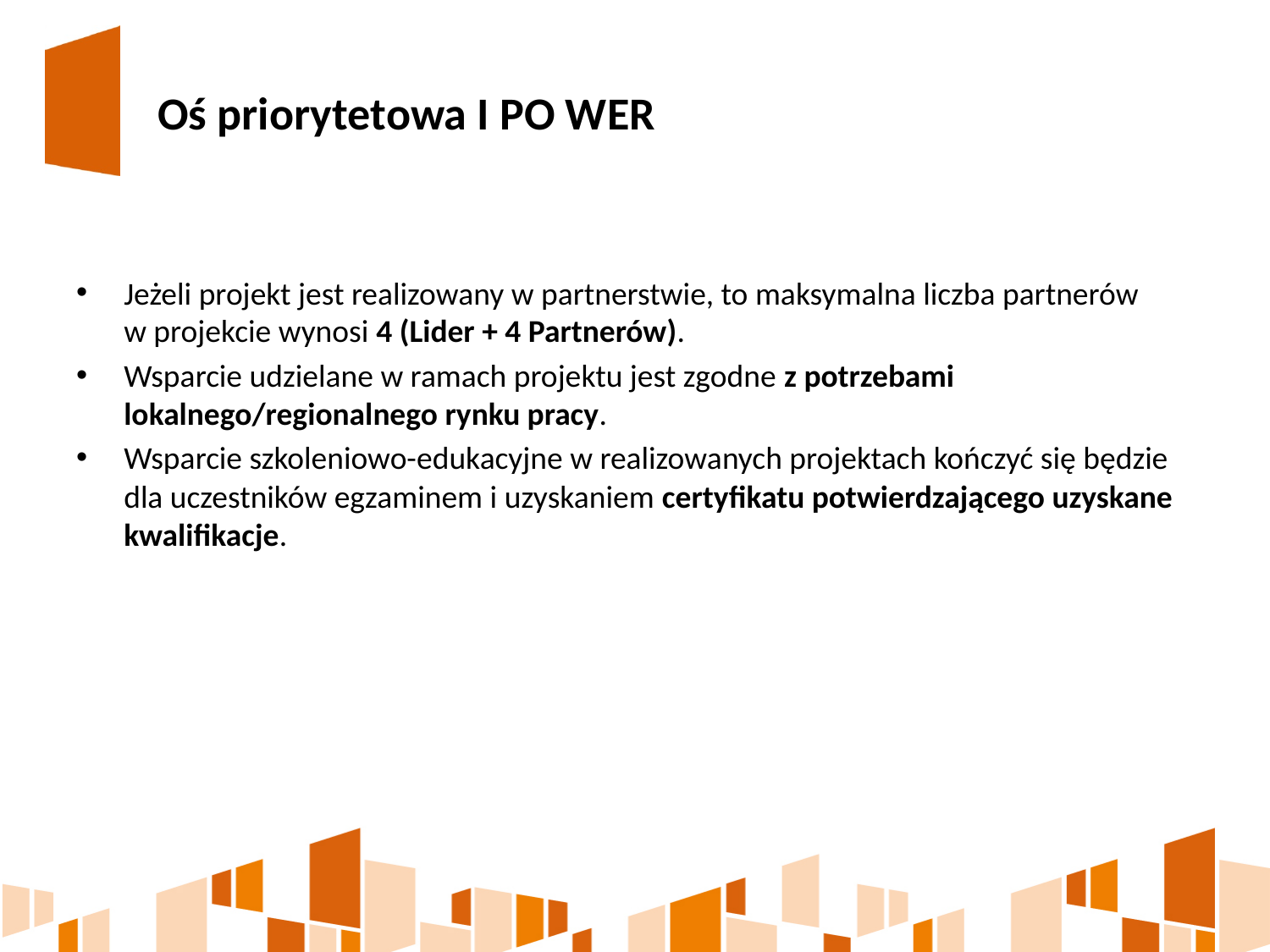

# Oś priorytetowa I PO WER

Jeżeli projekt jest realizowany w partnerstwie, to maksymalna liczba partnerów
w projekcie wynosi 4 (Lider + 4 Partnerów).
Wsparcie udzielane w ramach projektu jest zgodne z potrzebami lokalnego/regionalnego rynku pracy.
Wsparcie szkoleniowo-edukacyjne w realizowanych projektach kończyć się będzie dla uczestników egzaminem i uzyskaniem certyfikatu potwierdzającego uzyskane kwalifikacje.